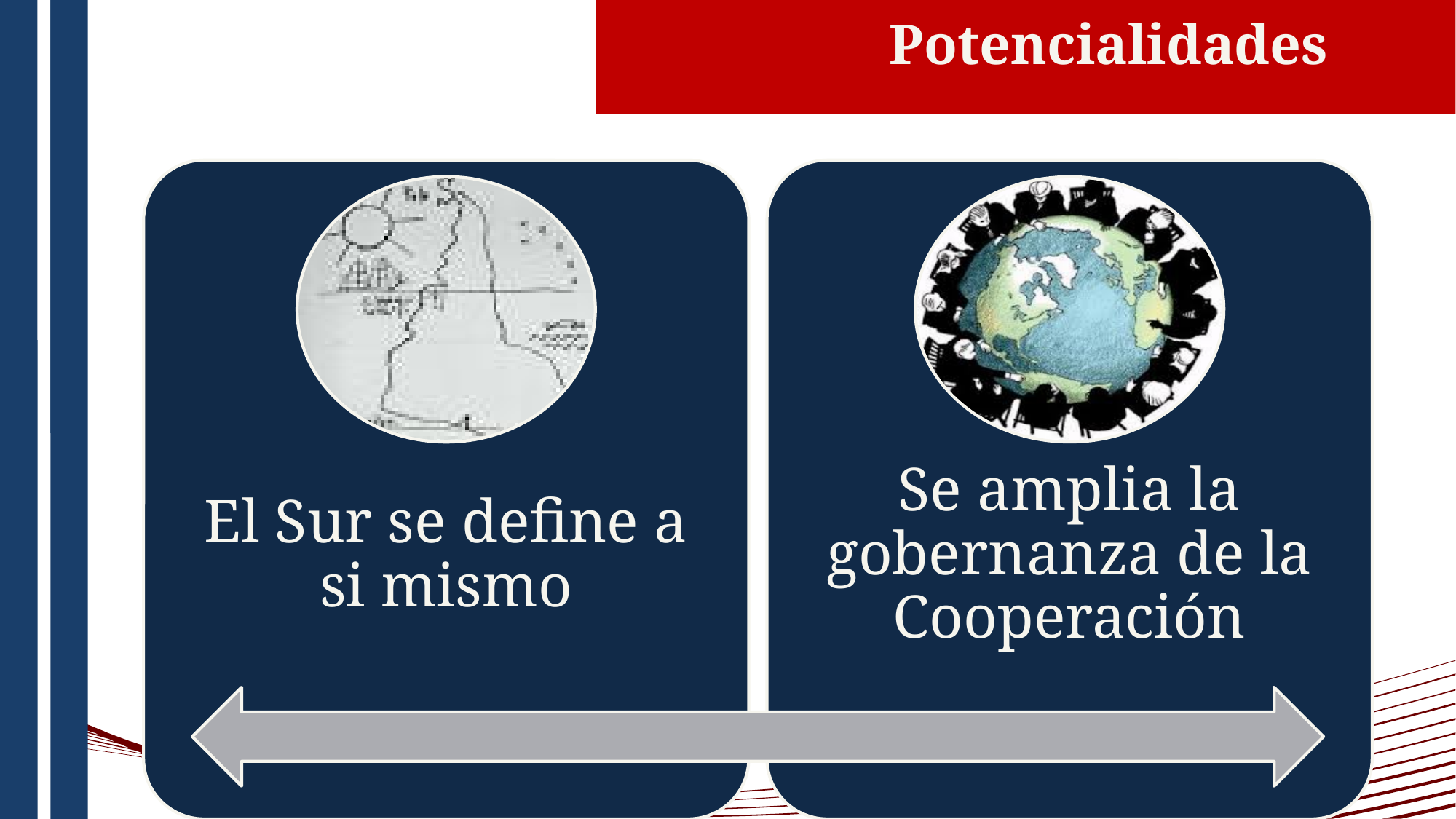

Potencialidades
El Sur se define a si mismo
Se amplia la gobernanza de la Cooperación